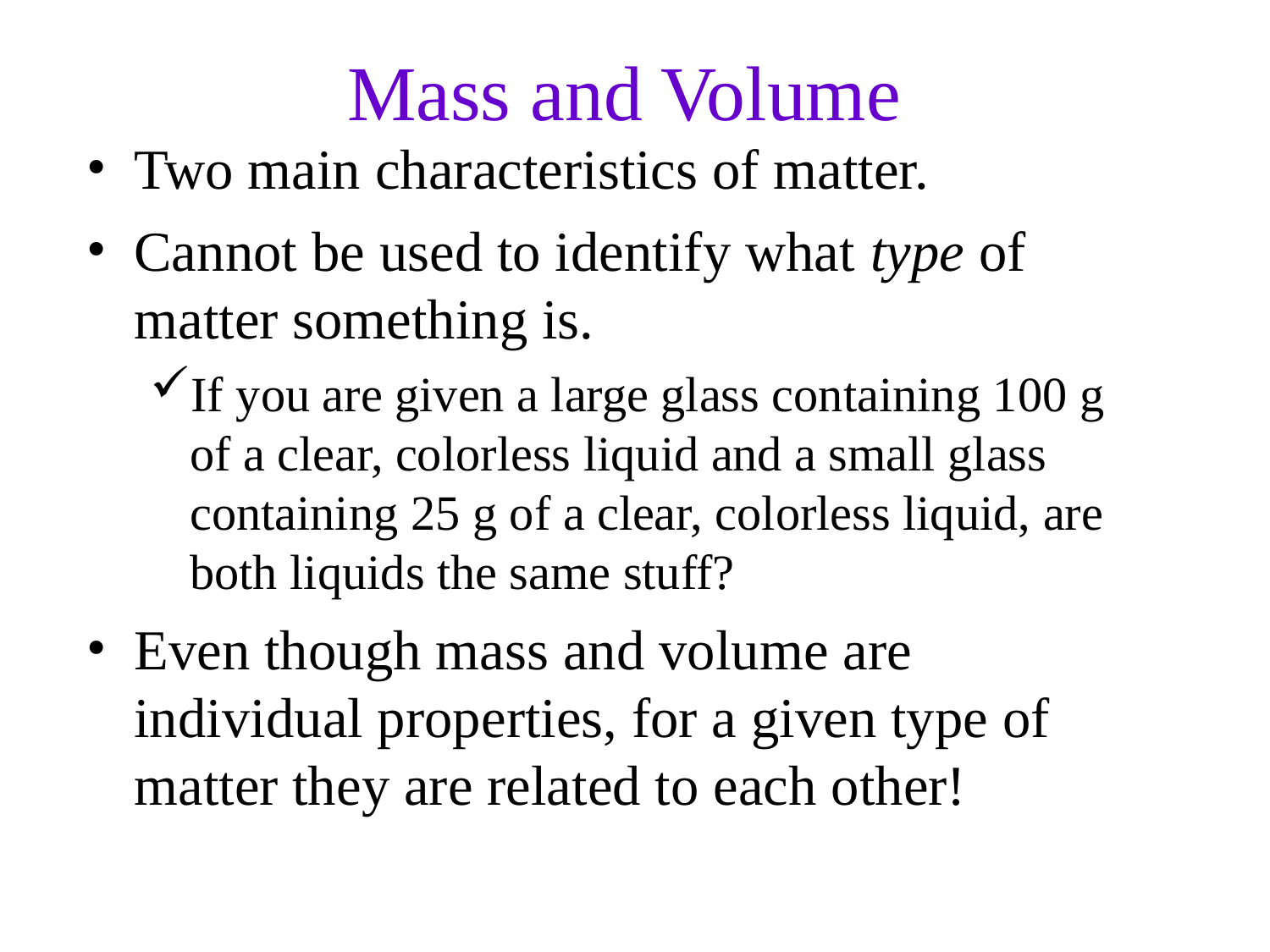

Mass and Volume
Two main characteristics of matter.
Cannot be used to identify what type of matter something is.
If you are given a large glass containing 100 g of a clear, colorless liquid and a small glass containing 25 g of a clear, colorless liquid, are both liquids the same stuff?
Even though mass and volume are individual properties, for a given type of matter they are related to each other!